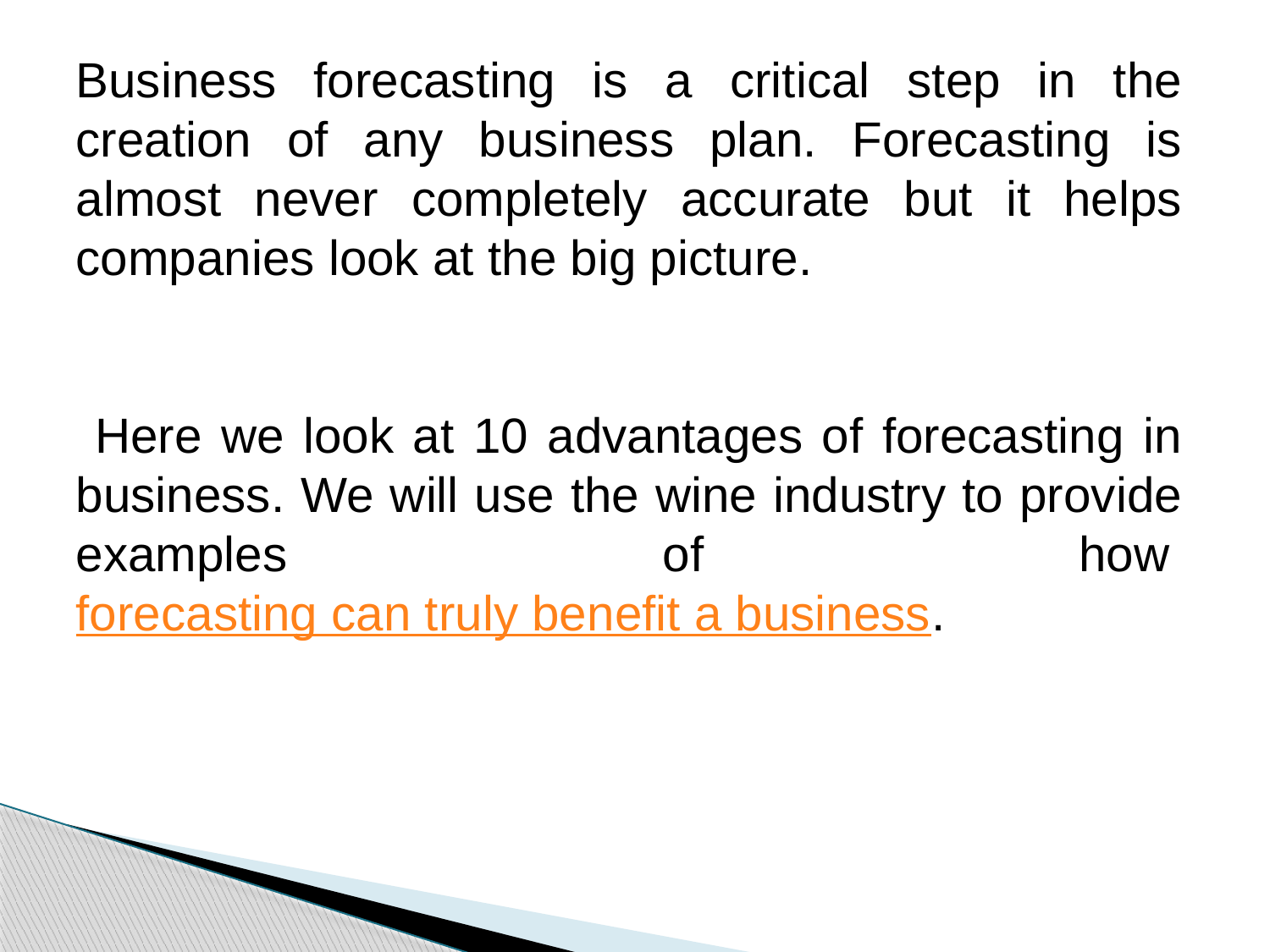

Business forecasting is a critical step in the creation of any business plan. Forecasting is almost never completely accurate but it helps companies look at the big picture.

 Here we look at 10 advantages of forecasting in business. We will use the wine industry to provide examples of how forecasting can truly benefit a business.